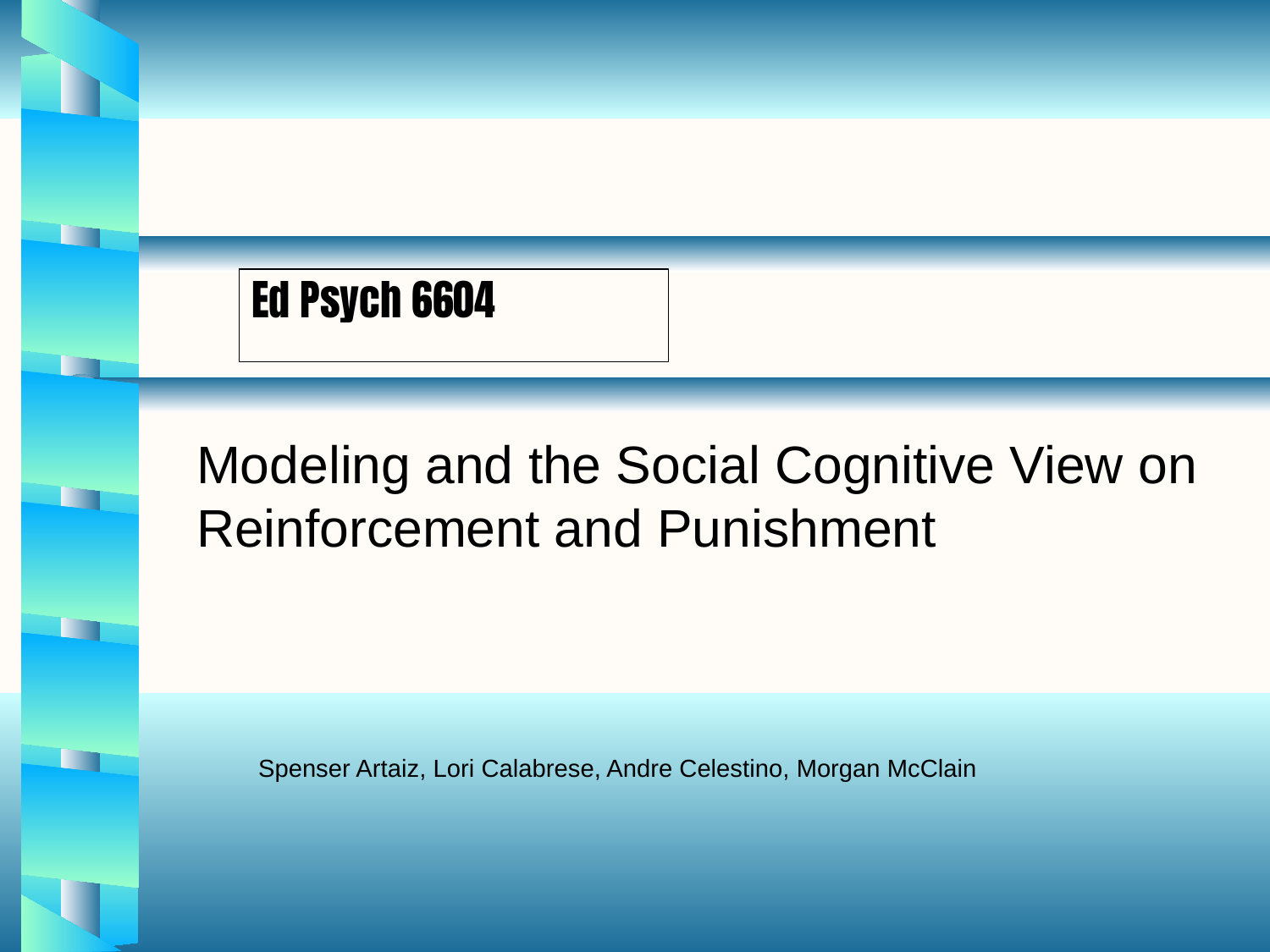

Ed Psych 6604
Modeling and the Social Cognitive View on Reinforcement and Punishment

Spenser Artaiz, Lori Calabrese, Andre Celestino, Morgan McClain